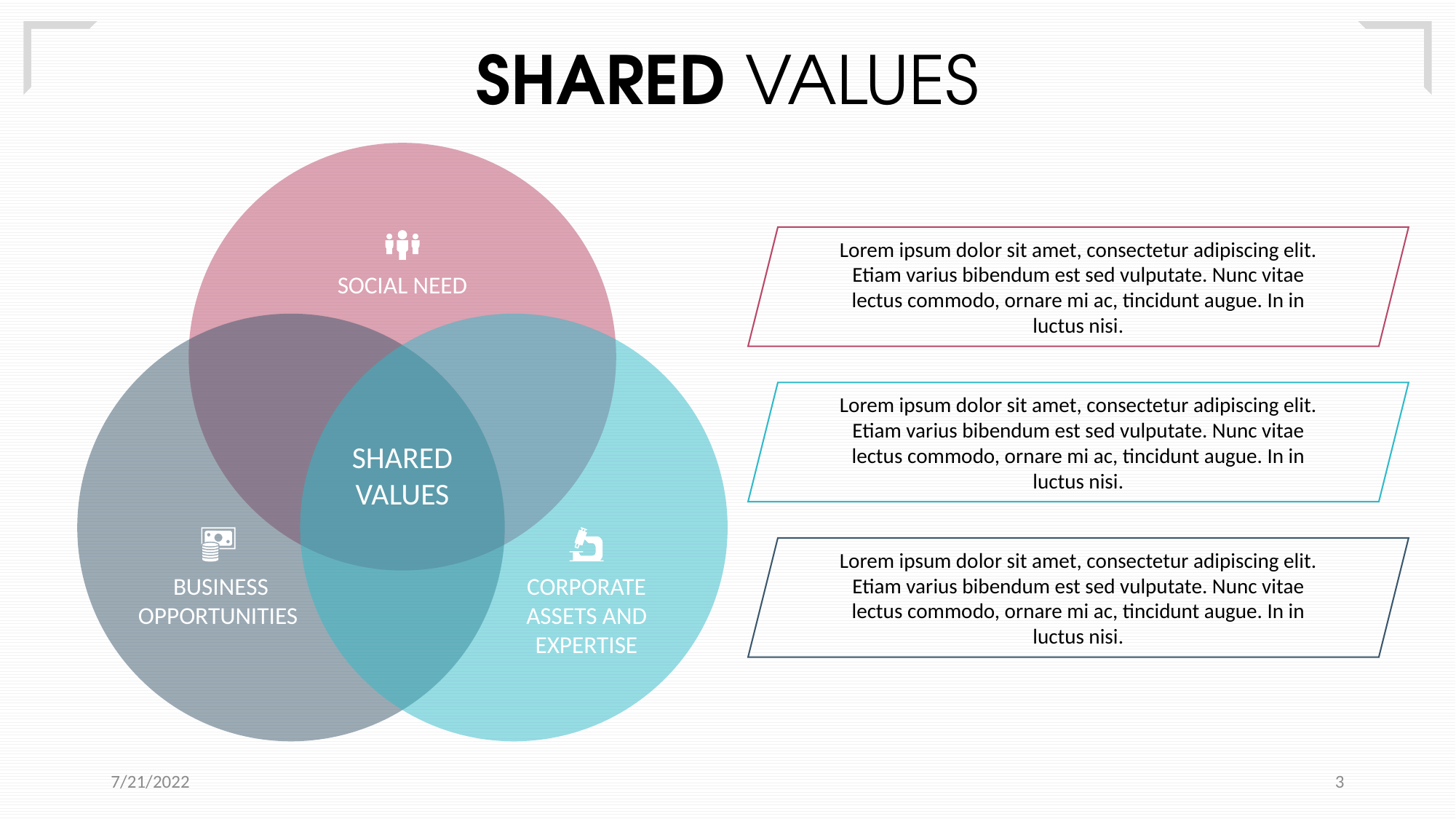

SHARED VALUES

Lorem ipsum dolor sit amet, consectetur adipiscing elit. Etiam varius bibendum est sed vulputate. Nunc vitae lectus commodo, ornare mi ac, tincidunt augue. In in luctus nisi.
Lorem ipsum dolor sit amet, consectetur adipiscing elit. Etiam varius bibendum est sed vulputate. Nunc vitae lectus commodo, ornare mi ac, tincidunt augue. In in luctus nisi.
Lorem ipsum dolor sit amet, consectetur adipiscing elit. Etiam varius bibendum est sed vulputate. Nunc vitae lectus commodo, ornare mi ac, tincidunt augue. In in luctus nisi.

SOCIAL NEED
SHARED
VALUES

 BUSINESS OPPORTUNITIES
CORPORATE ASSETS AND EXPERTISE
7/21/2022
3